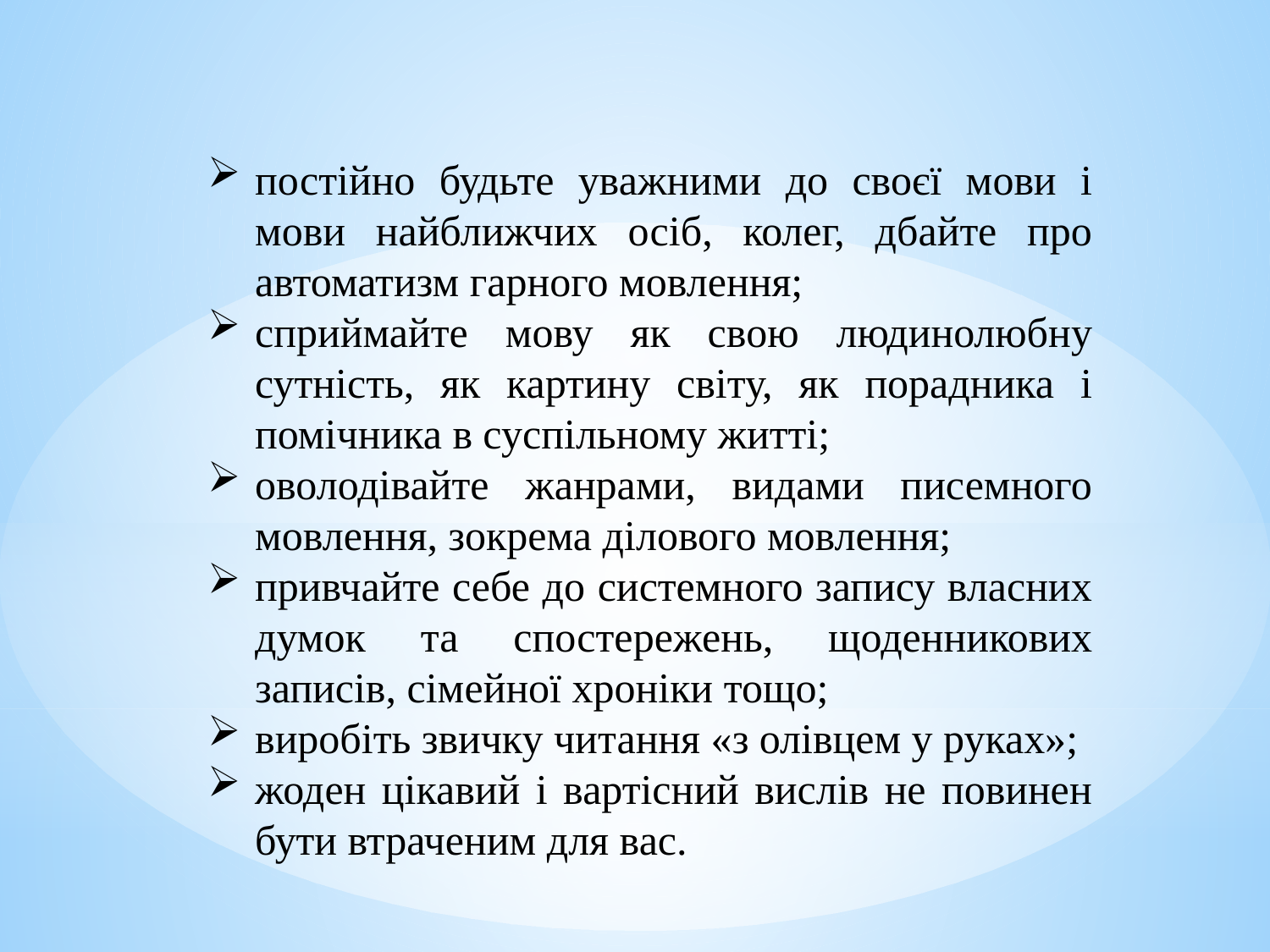

постійно будьте уважними до своєї мови і мови найближчих осіб, колег, дбайте про автоматизм гарного мовлення;
сприймайте мову як свою людинолюбну сутність, як картину світу, як порадника і помічника в суспільному житті;
оволодівайте жанрами, видами писемного мовлення, зокрема ділового мовлення;
привчайте себе до системного запису власних думок та спосте­режень, щоденникових записів, сімейної хроніки тощо;
виробіть звичку читання «з олівцем у руках»;
жоден цікавий і вартісний вислів не повинен бути втраченим для вас.